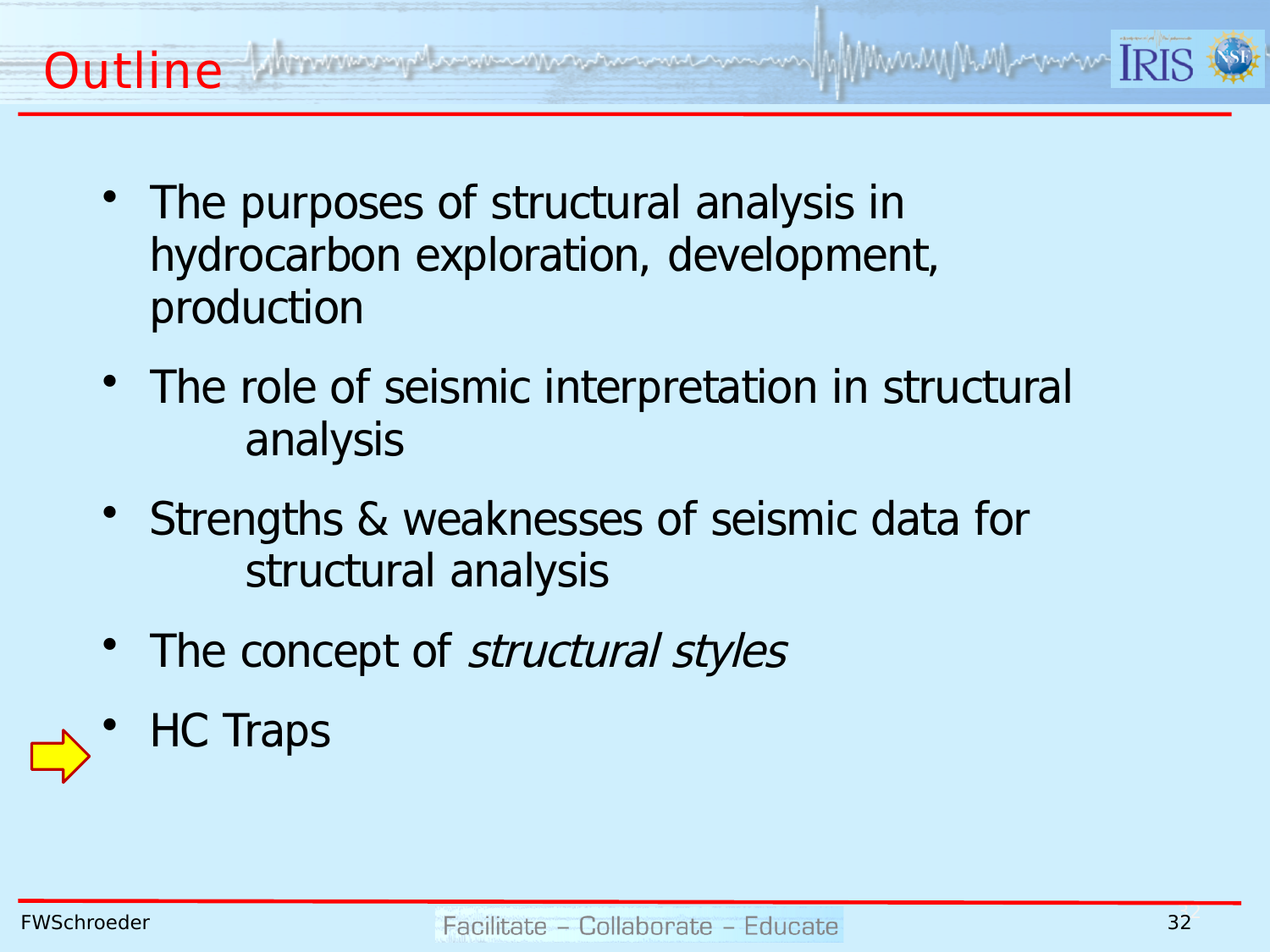

# Outline
The purposes of structural analysis in 	hydrocarbon exploration, development, 	production
The role of seismic interpretation in structural 	analysis
Strengths & weaknesses of seismic data for 	structural analysis
The concept of structural styles
HC Traps